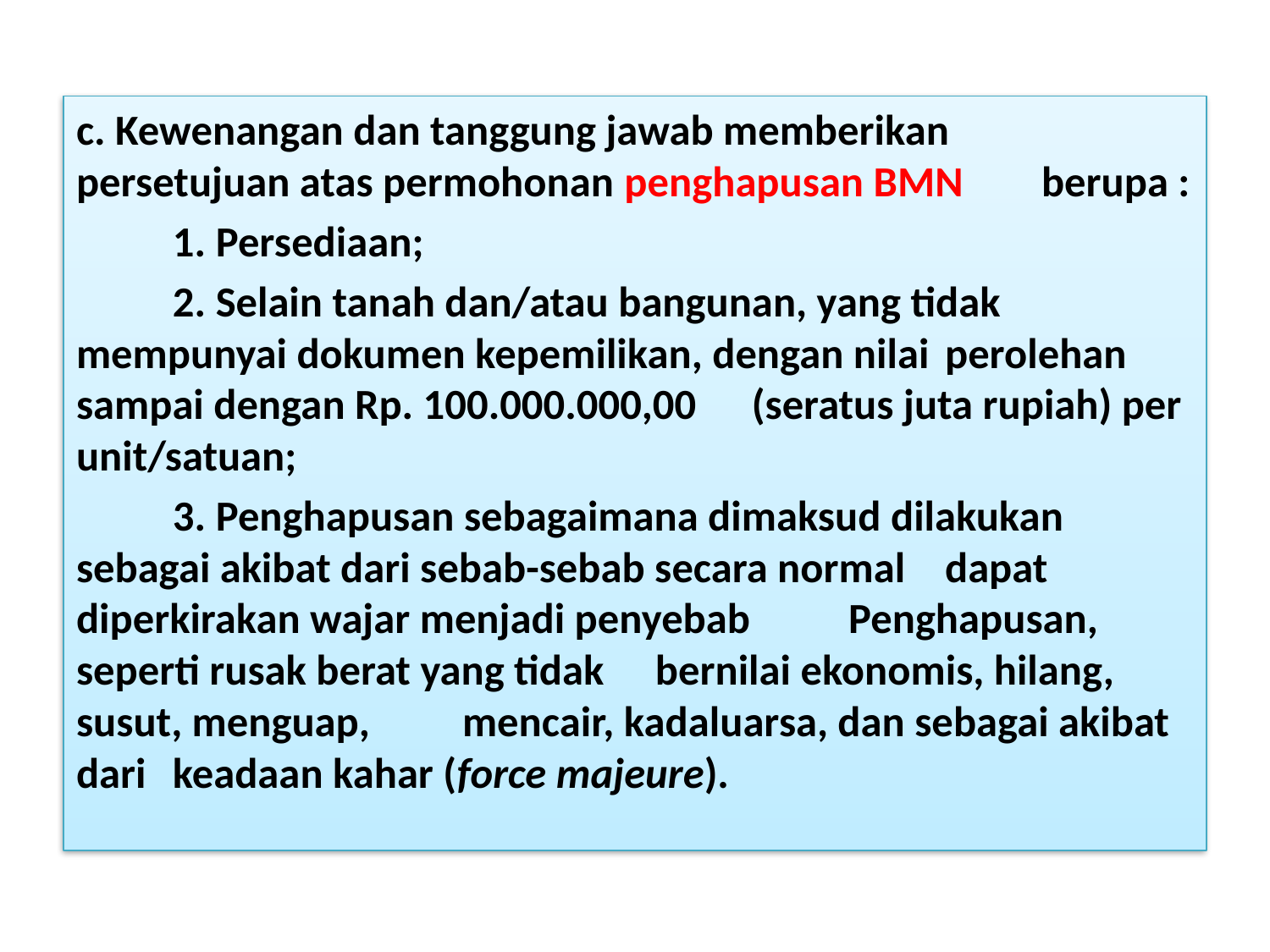

c. Kewenangan dan tanggung jawab memberikan 	persetujuan atas permohonan penghapusan BMN 	berupa :
	1. Persediaan;
	2. Selain tanah dan/atau bangunan, yang tidak 			mempunyai dokumen kepemilikan, dengan nilai 		perolehan sampai dengan Rp. 100.000.000,00 			(seratus juta rupiah) per unit/satuan;
	3. Penghapusan sebagaimana dimaksud dilakukan 		sebagai akibat dari sebab-sebab secara normal 		dapat diperkirakan wajar menjadi penyebab 			Penghapusan, seperti rusak berat yang tidak 			bernilai ekonomis, hilang, susut, menguap, 			mencair, kadaluarsa, dan sebagai akibat dari 			keadaan kahar (force majeure).